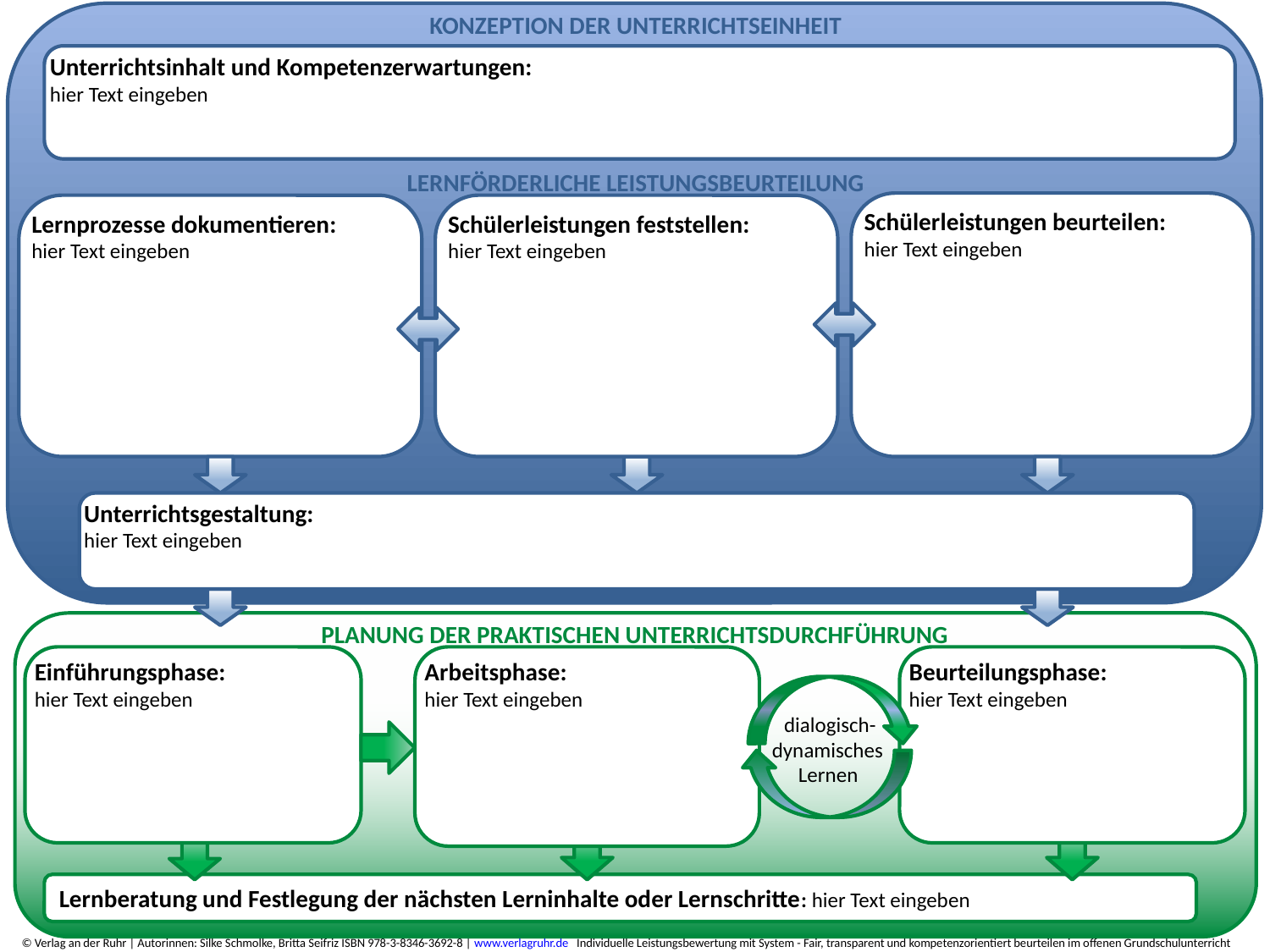

KONZEPTION DER UNTERRICHTSEINHEIT
Unterrichtsinhalt und Kompetenzerwartungen:
hier Text eingeben

LERNFÖRDERLICHE LEISTUNGSBEURTEILUNG
Schülerleistungen beurteilen:
hier Text eingeben

Lernprozesse dokumentieren:
hier Text eingeben

Schülerleistungen feststellen:
hier Text eingeben

Unterrichtsgestaltung:
hier Text eingeben

PLANUNG DER PRAKTISCHEN UNTERRICHTSDURCHFÜHRUNG
Einführungsphase:
hier Text eingeben
Arbeitsphase:
hier Text eingeben

Beurteilungsphase:
hier Text eingeben

dialogisch-
dynamisches
Lernen

Lernberatung und Festlegung der nächsten Lerninhalte oder Lernschritte: hier Text eingeben